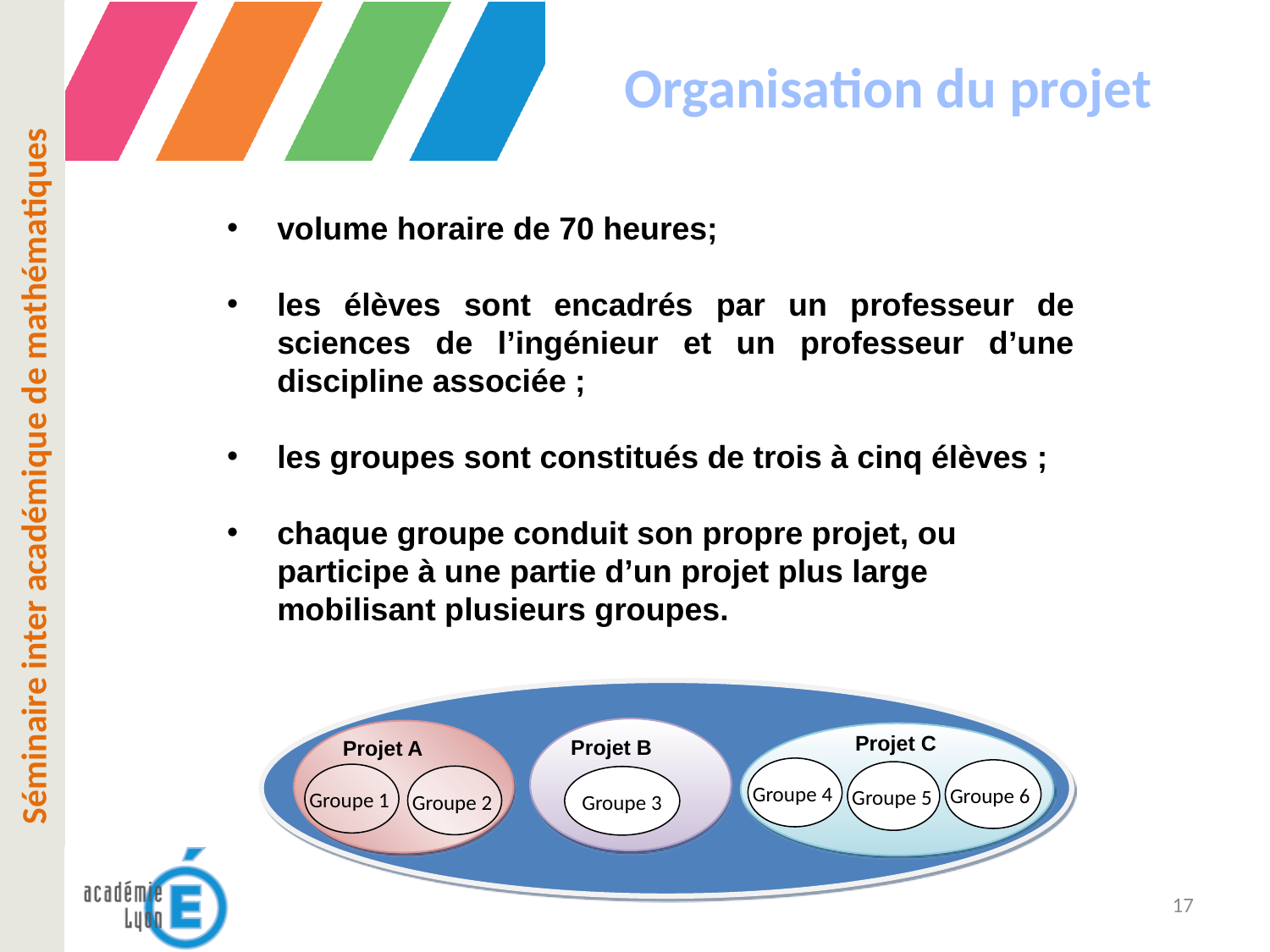

Organisation du projet
volume horaire de 70 heures;

les élèves sont encadrés par un professeur de sciences de l’ingénieur et un professeur d’une discipline associée ;

les groupes sont constitués de trois à cinq élèves ;

chaque groupe conduit son propre projet, ou participe à une partie d’un projet plus large mobilisant plusieurs groupes.

Projet C
Projet B
Projet A

Groupe 4

Groupe 5

Groupe 1

Groupe 2

  Groupe 3
Groupe 6
17